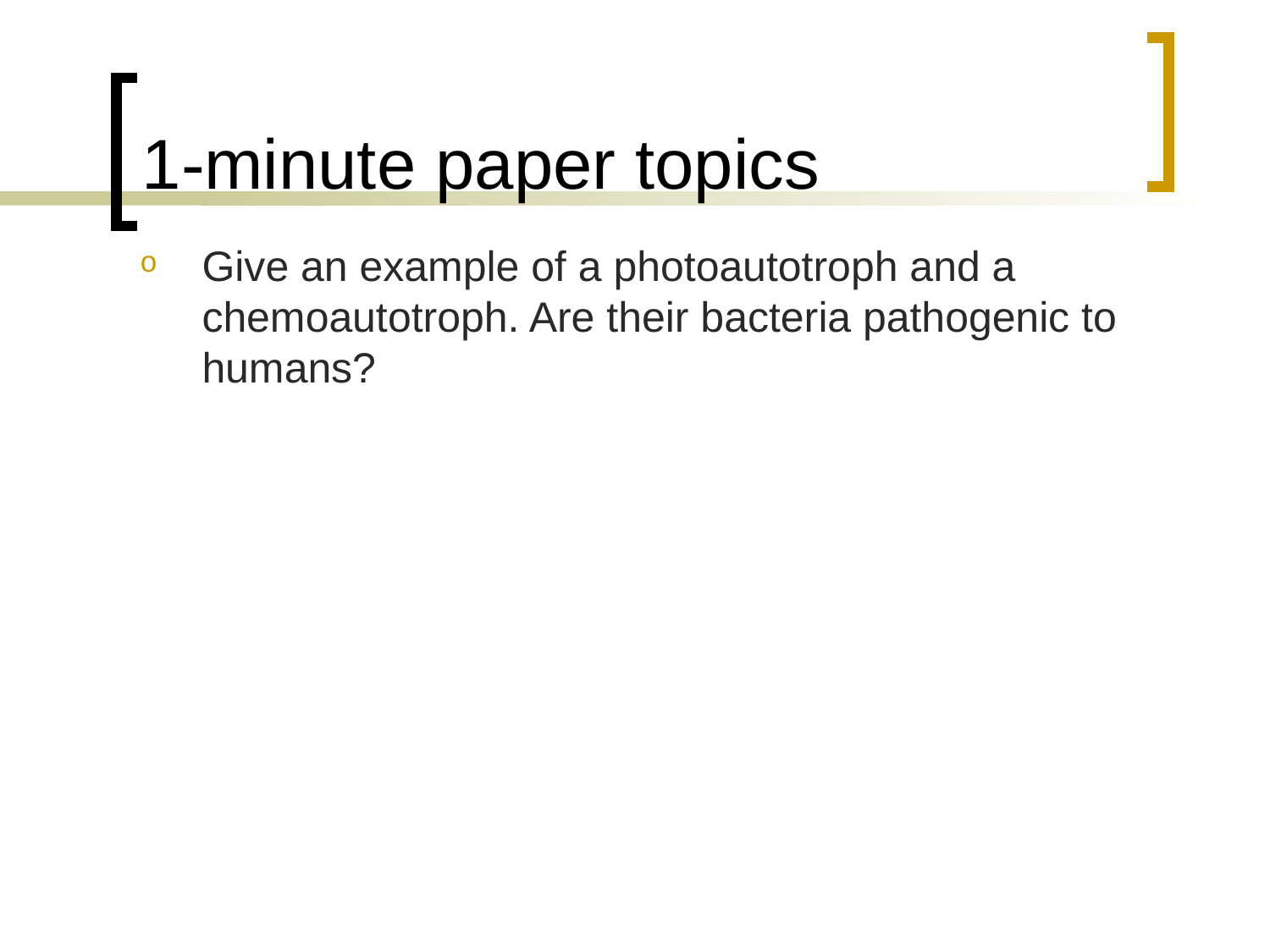

# 1-minute paper topics
Give an example of a photoautotroph and a chemoautotroph. Are their bacteria pathogenic to humans?